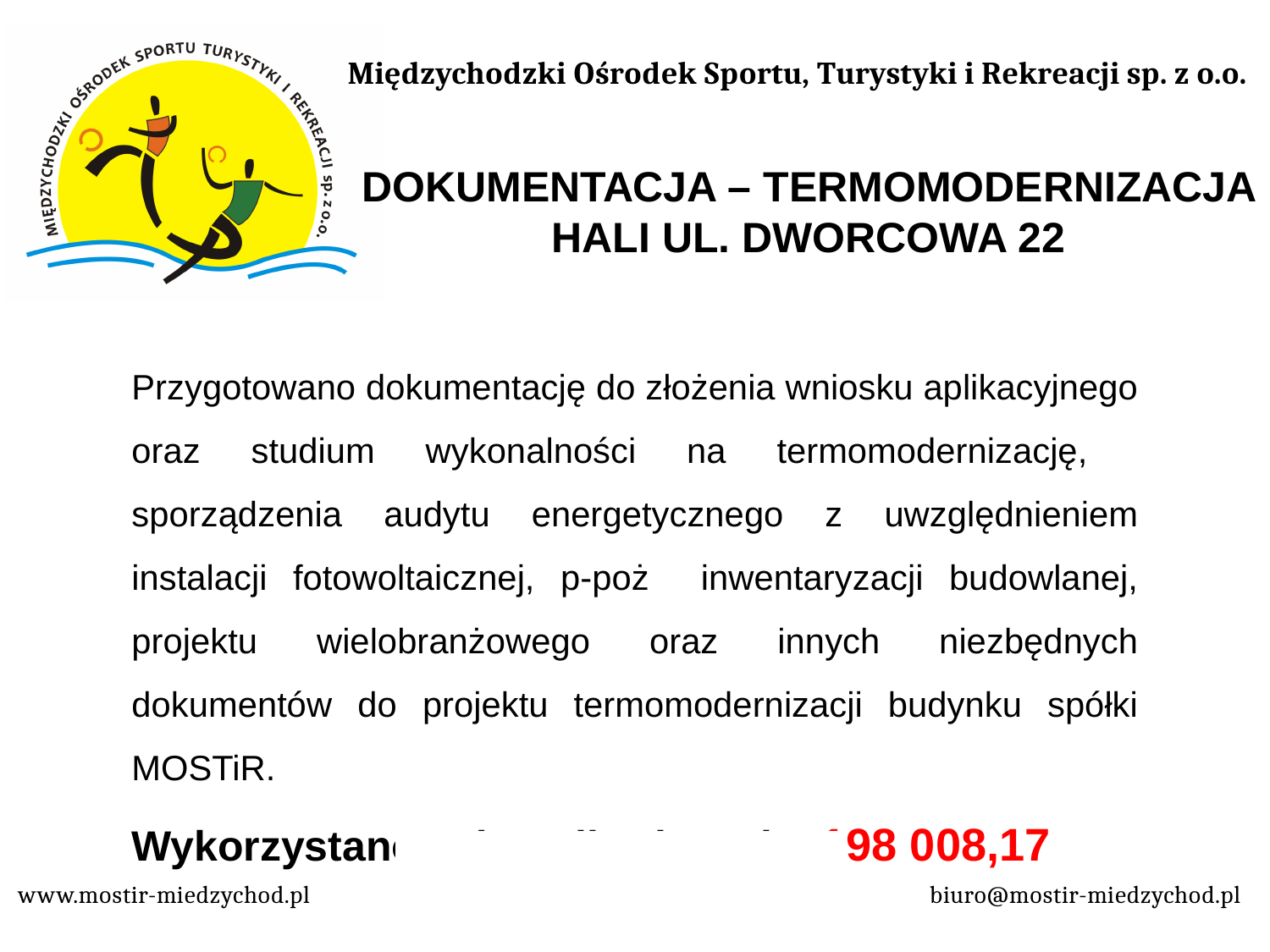

DOKUMENTACJA – TERMOMODERNIZACJA HALI UL. DWORCOWA 22

Przygotowano dokumentację do złożenia wniosku aplikacyjnego oraz studium wykonalności na termomodernizację,  sporządzenia audytu energetycznego z uwzględnieniem instalacji fotowoltaicznej, p-poż  inwentaryzacji budowlanej, projektu wielobranżowego oraz innych niezbędnych dokumentów do projektu termomodernizacji budynku spółki MOSTiR.
Wykorzystano z dotacji w kwocie  198 008,17